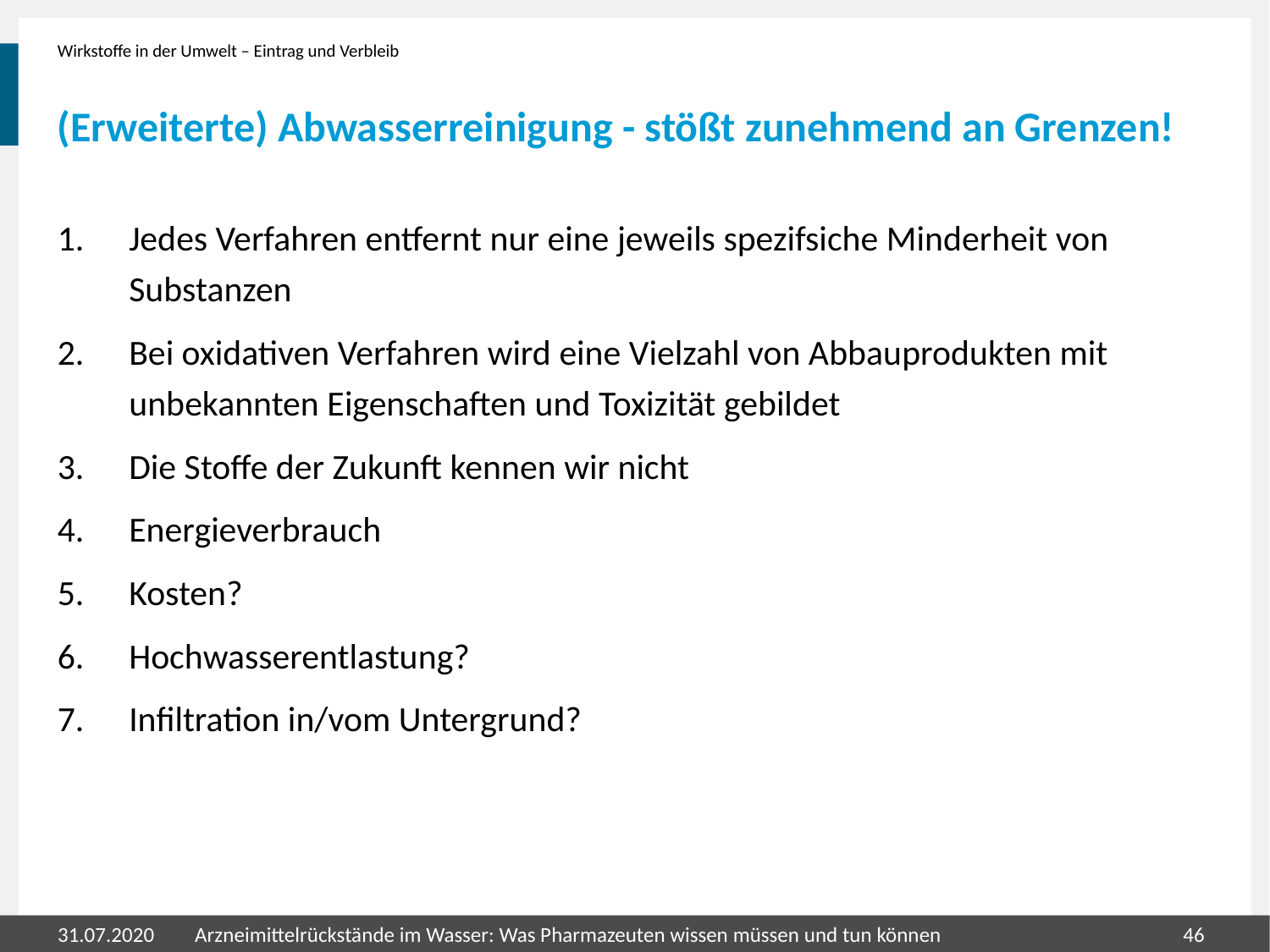

Wirkstoffe in der Umwelt – Eintrag und Verbleib

# (Erweiterte) Abwasserreinigung - stößt zunehmend an Grenzen!
Jedes Verfahren entfernt nur eine jeweils spezifsiche Minderheit von Substanzen
Bei oxidativen Verfahren wird eine Vielzahl von Abbauprodukten mit unbekannten Eigenschaften und Toxizität gebildet
Die Stoffe der Zukunft kennen wir nicht
Energieverbrauch
Kosten?
Hochwasserentlastung?
Infiltration in/vom Untergrund?

31.07.2020
Arzneimittelrückstände im Wasser: Was Pharmazeuten wissen müssen und tun können
46